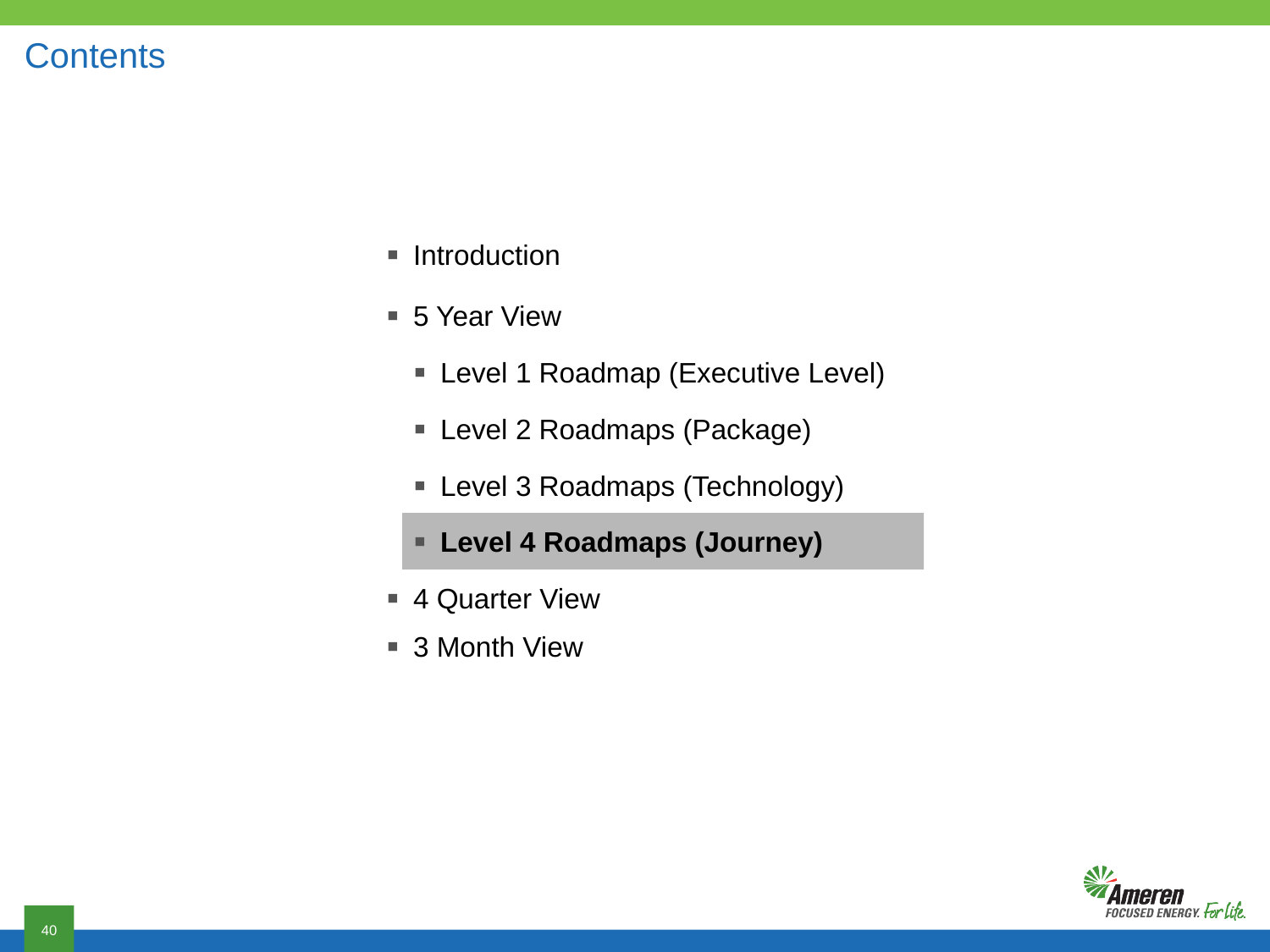

# Contents
Introduction
5 Year View
Level 1 Roadmap (Executive Level)
Level 2 Roadmaps (Package)
Level 3 Roadmaps (Technology)
Level 4 Roadmaps (Journey)
4 Quarter View
3 Month View